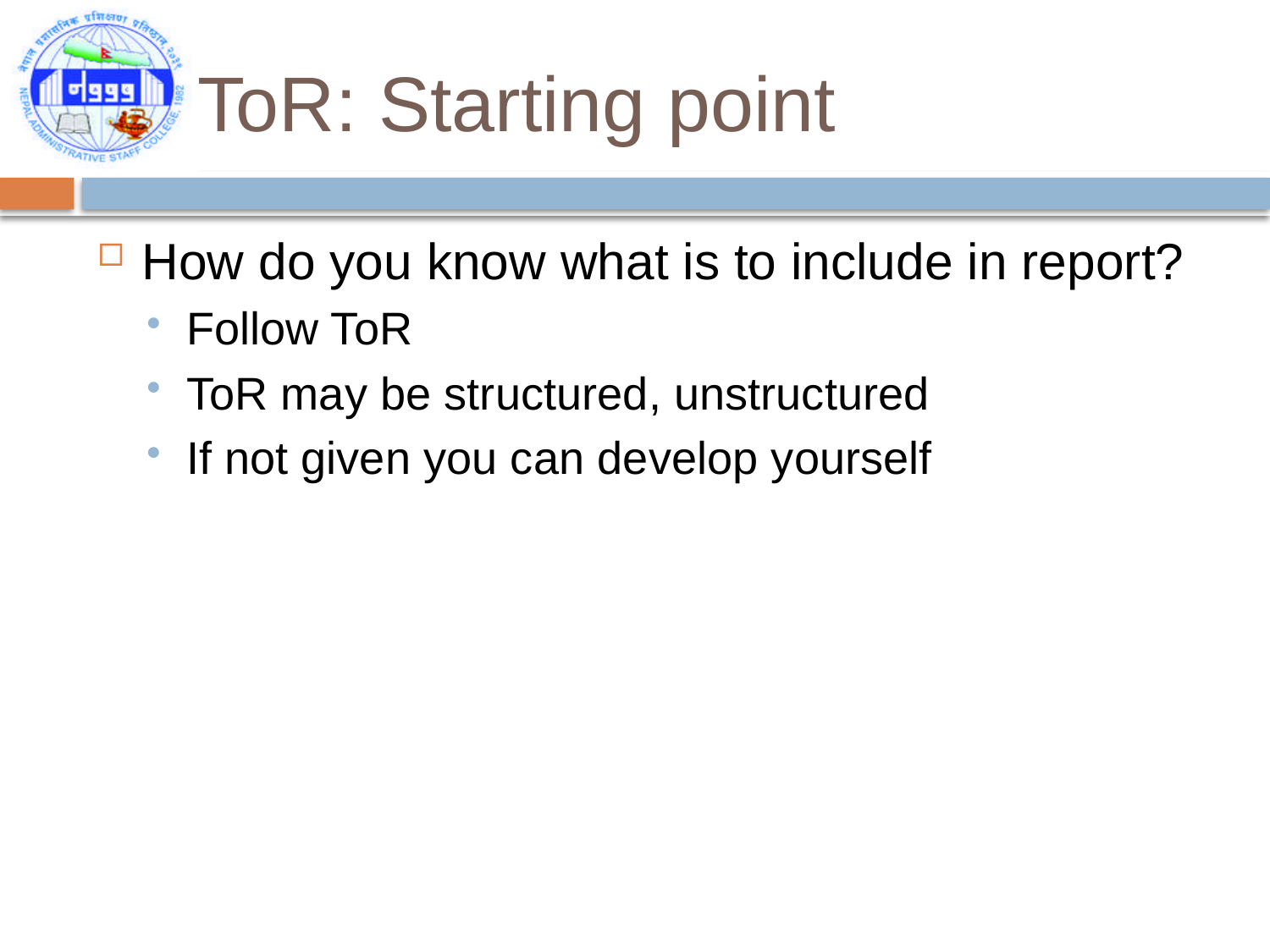

# ToR: Starting point
How do you know what is to include in report?
Follow ToR
ToR may be structured, unstructured
If not given you can develop yourself